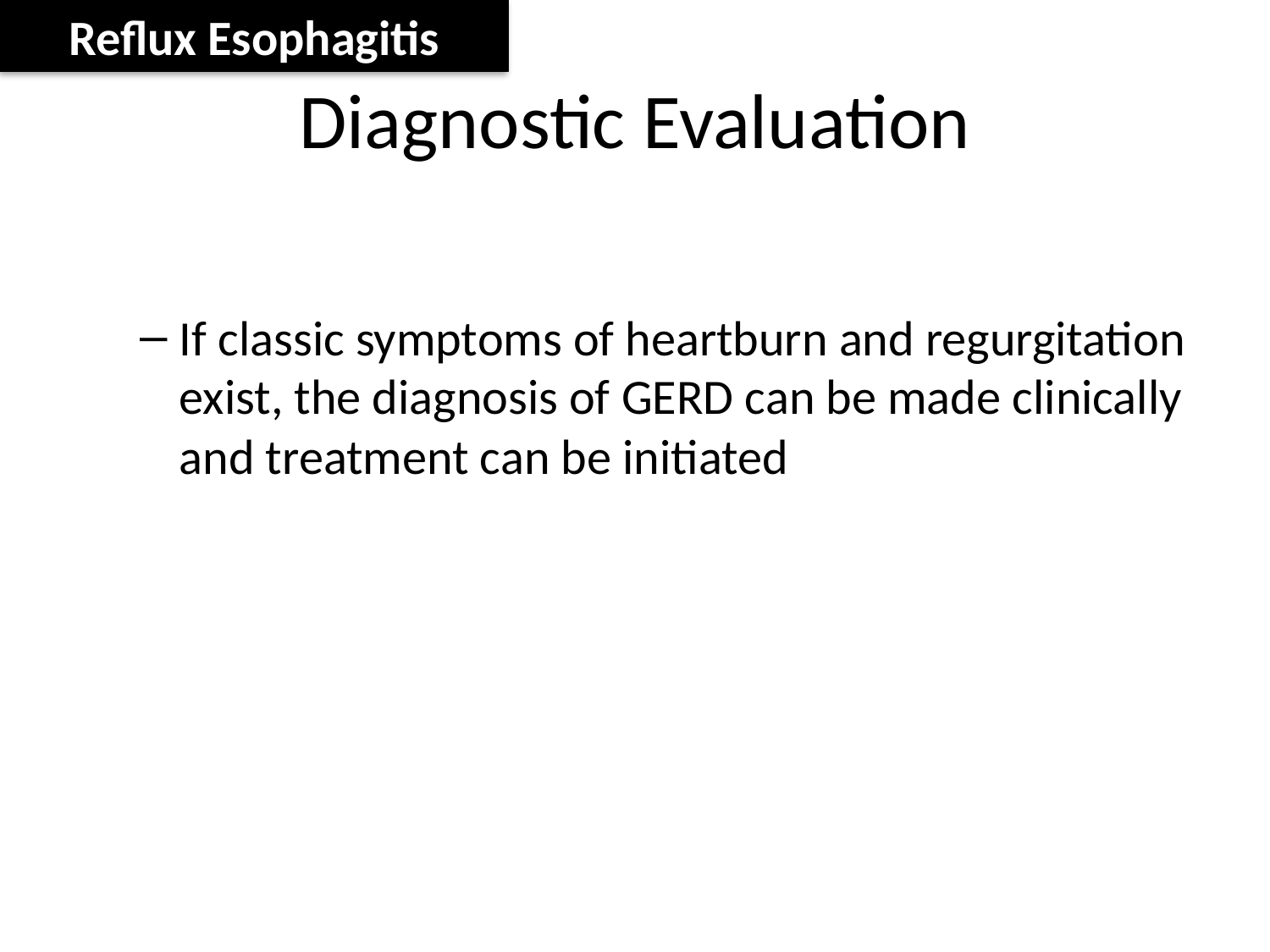

Reflux Esophagitis
# Diagnostic Evaluation

If classic symptoms of heartburn and regurgitation exist, the diagnosis of GERD can be made clinically and treatment can be initiated